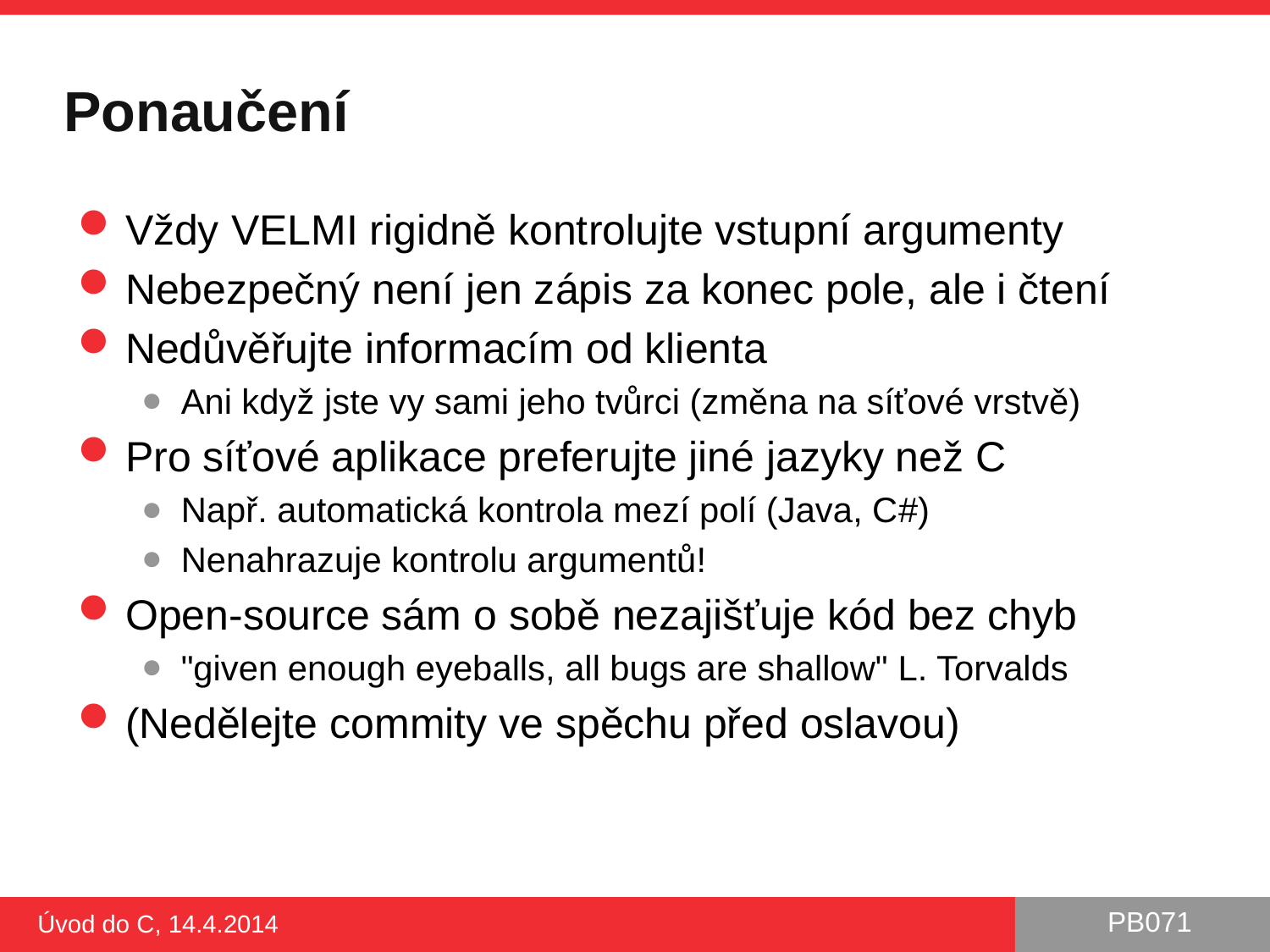

# Ponaučení
Vždy VELMI rigidně kontrolujte vstupní argumenty
Nebezpečný není jen zápis za konec pole, ale i čtení
Nedůvěřujte informacím od klienta
Ani když jste vy sami jeho tvůrci (změna na síťové vrstvě)
Pro síťové aplikace preferujte jiné jazyky než C
Např. automatická kontrola mezí polí (Java, C#)
Nenahrazuje kontrolu argumentů!
Open-source sám o sobě nezajišťuje kód bez chyb
"given enough eyeballs, all bugs are shallow" L. Torvalds
(Nedělejte commity ve spěchu před oslavou)
Úvod do C, 14.4.2014